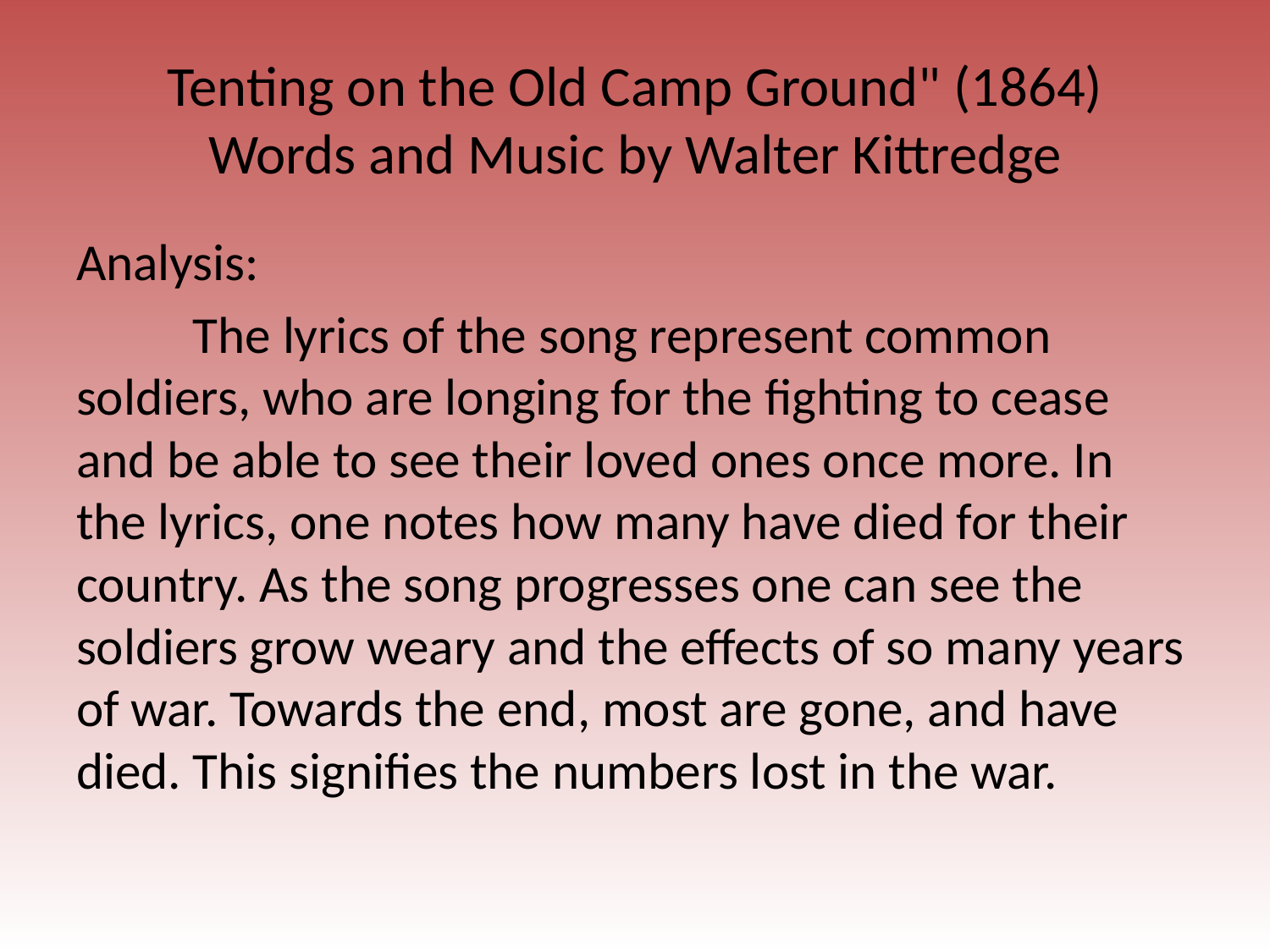

# Tenting on the Old Camp Ground" (1864) Words and Music by Walter Kittredge
Analysis:
	The lyrics of the song represent common soldiers, who are longing for the fighting to cease and be able to see their loved ones once more. In the lyrics, one notes how many have died for their country. As the song progresses one can see the soldiers grow weary and the effects of so many years of war. Towards the end, most are gone, and have died. This signifies the numbers lost in the war.